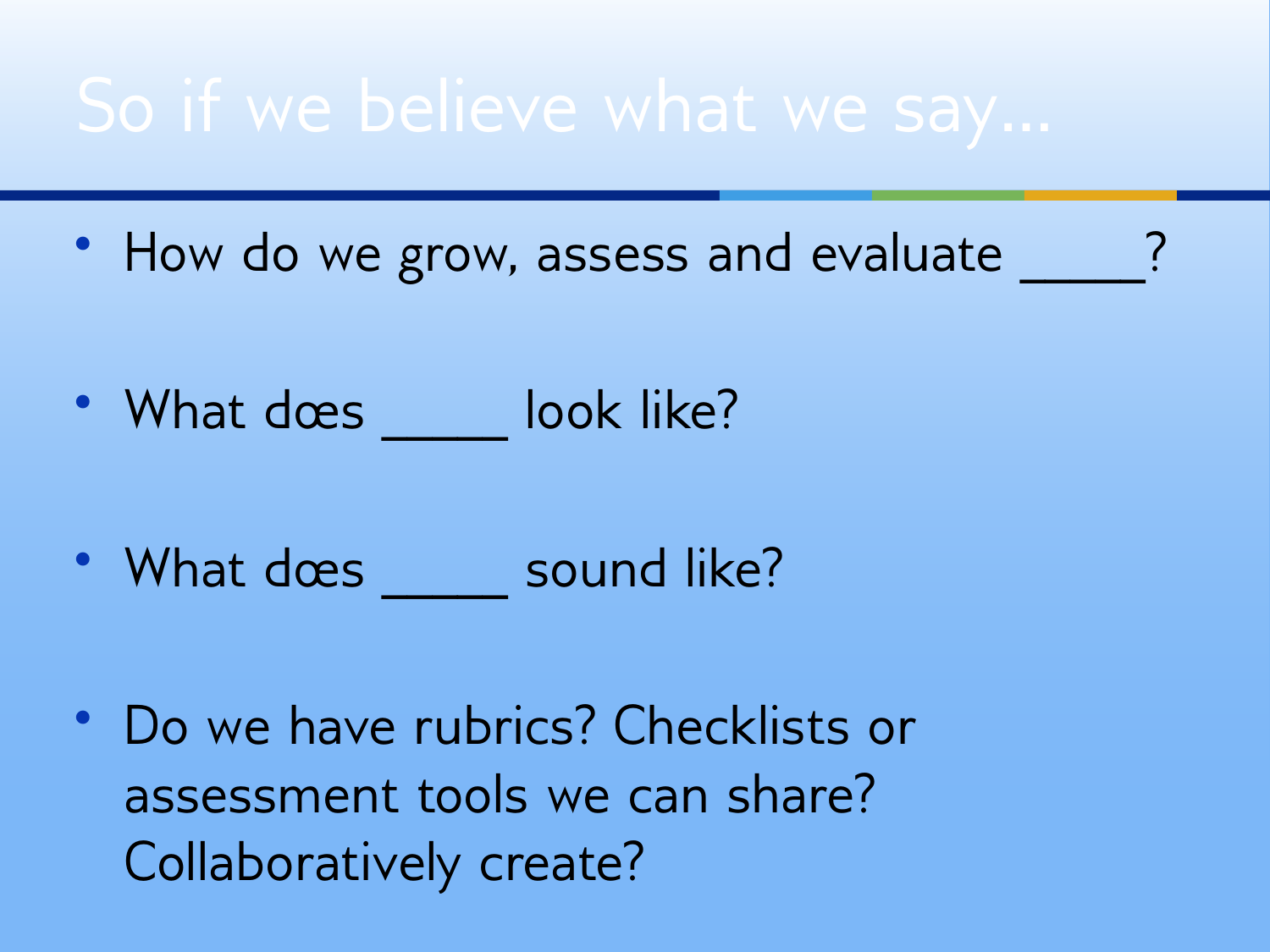

# So if we believe what we say…
How do we grow, assess and evaluate _____?

What does _____ look like?

What does _____ sound like?

Do we have rubrics? Checklists or assessment tools we can share? Collaboratively create?